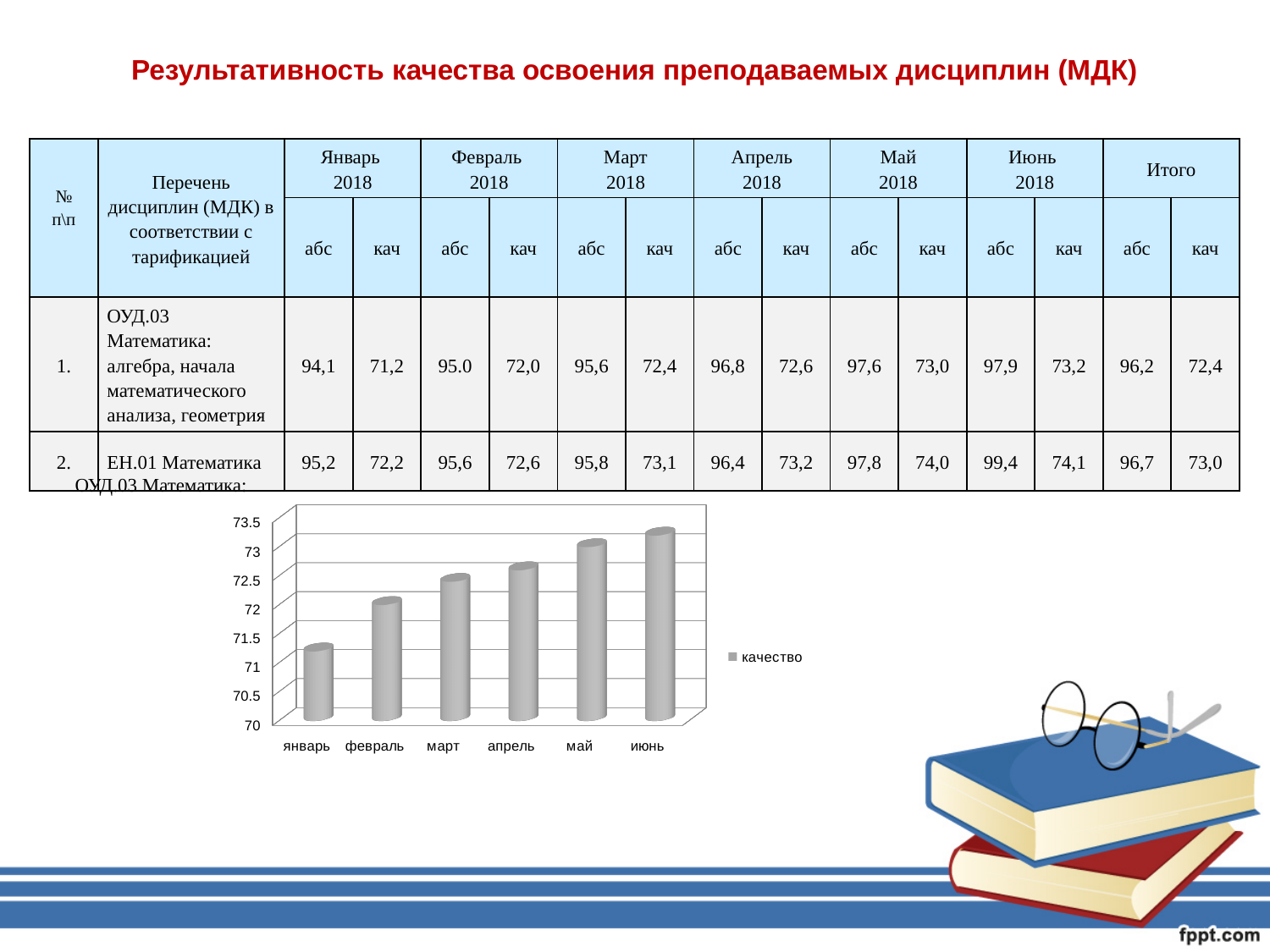

# Результативность качества освоения преподаваемых дисциплин (МДК)
| № п\п | Перечень дисциплин (МДК) в соответствии с тарификацией | Январь 2018 |  | Февраль 2018 |  | Март 2018 |  | Апрель 2018 |  | Май 2018 |  | Июнь 2018 |  | Итого |  |
| --- | --- | --- | --- | --- | --- | --- | --- | --- | --- | --- | --- | --- | --- | --- | --- |
|  |  | абс | кач | абс | кач | абс | кач | абс | кач | абс | кач | абс | кач | абс | кач |
| 1. | ОУД.03 Математика: алгебра, начала математического анализа, геометрия | 94,1 | 71,2 | 95.0 | 72,0 | 95,6 | 72,4 | 96,8 | 72,6 | 97,6 | 73,0 | 97,9 | 73,2 | 96,2 | 72,4 |
| 2. | ЕН.01 Математика | 95,2 | 72,2 | 95,6 | 72,6 | 95,8 | 73,1 | 96,4 | 73,2 | 97,8 | 74,0 | 99,4 | 74,1 | 96,7 | 73,0 |
ОУД.03 Математика:

[unsupported chart]